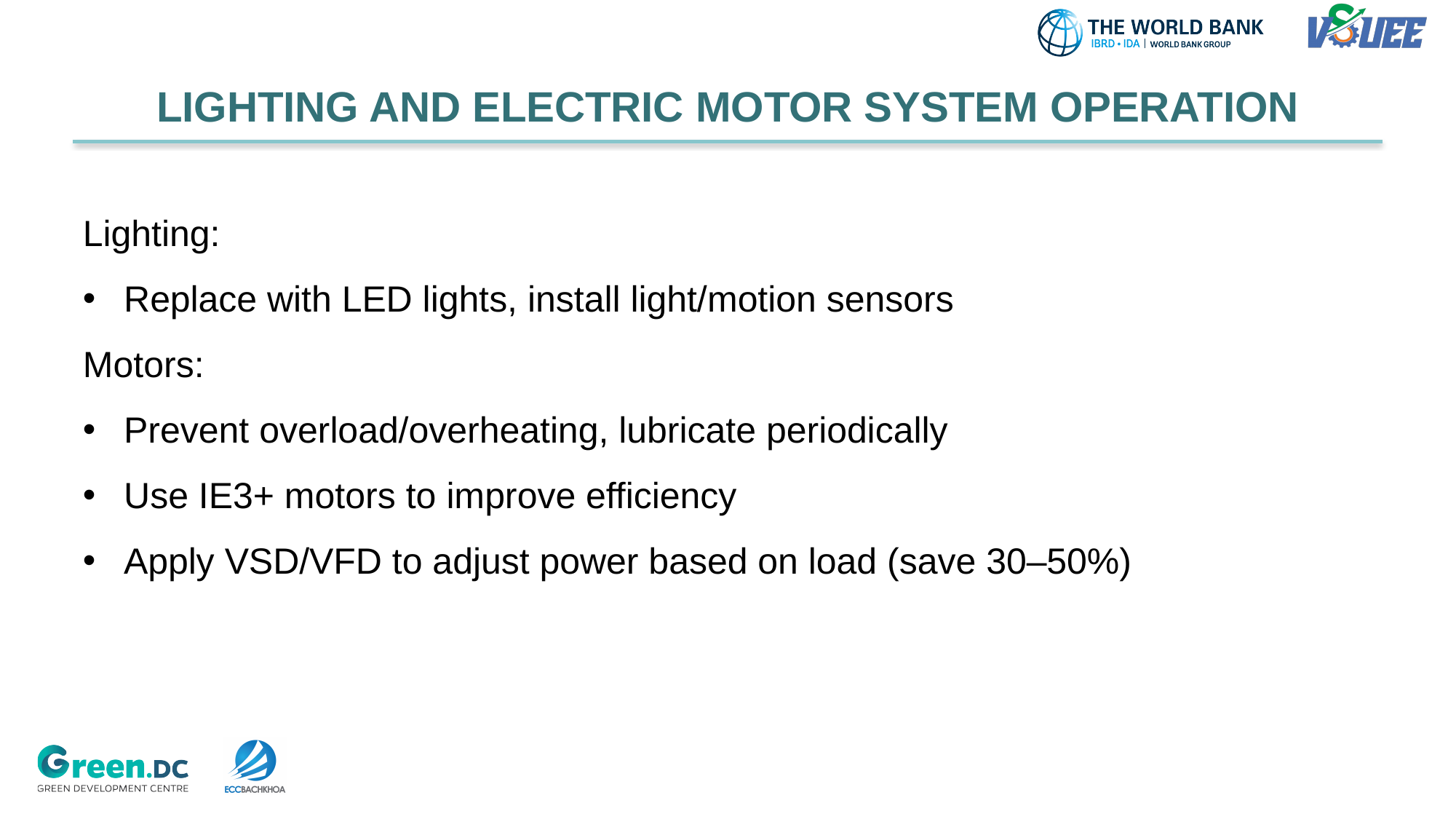

LIGHTING AND ELECTRIC MOTOR SYSTEM OPERATION

Lighting:
Replace with LED lights, install light/motion sensors
Motors:
Prevent overload/overheating, lubricate periodically
Use IE3+ motors to improve efficiency
Apply VSD/VFD to adjust power based on load (save 30–50%)